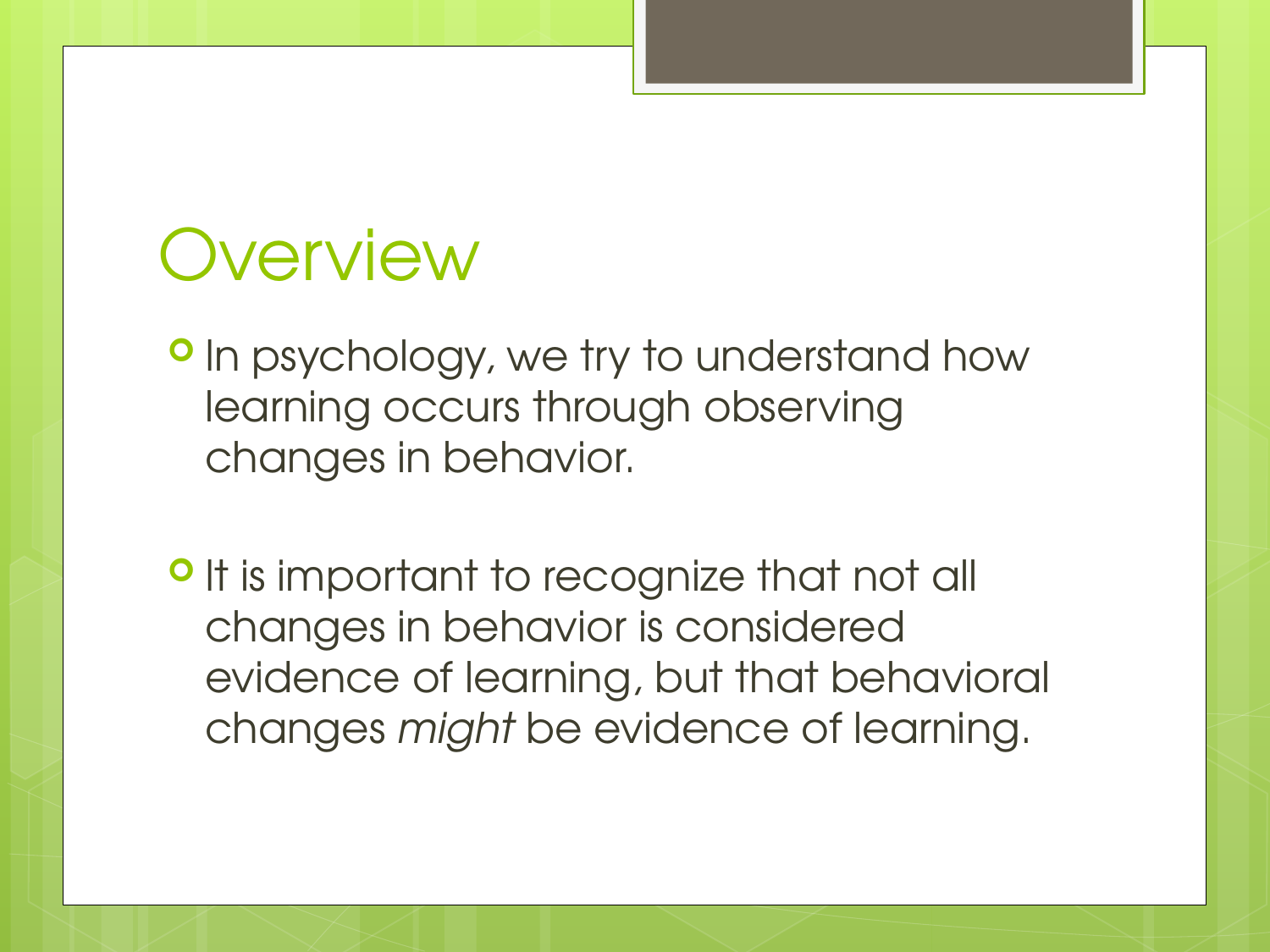

# Overview
In psychology, we try to understand how learning occurs through observing changes in behavior.

It is important to recognize that not all changes in behavior is considered evidence of learning, but that behavioral changes might be evidence of learning.